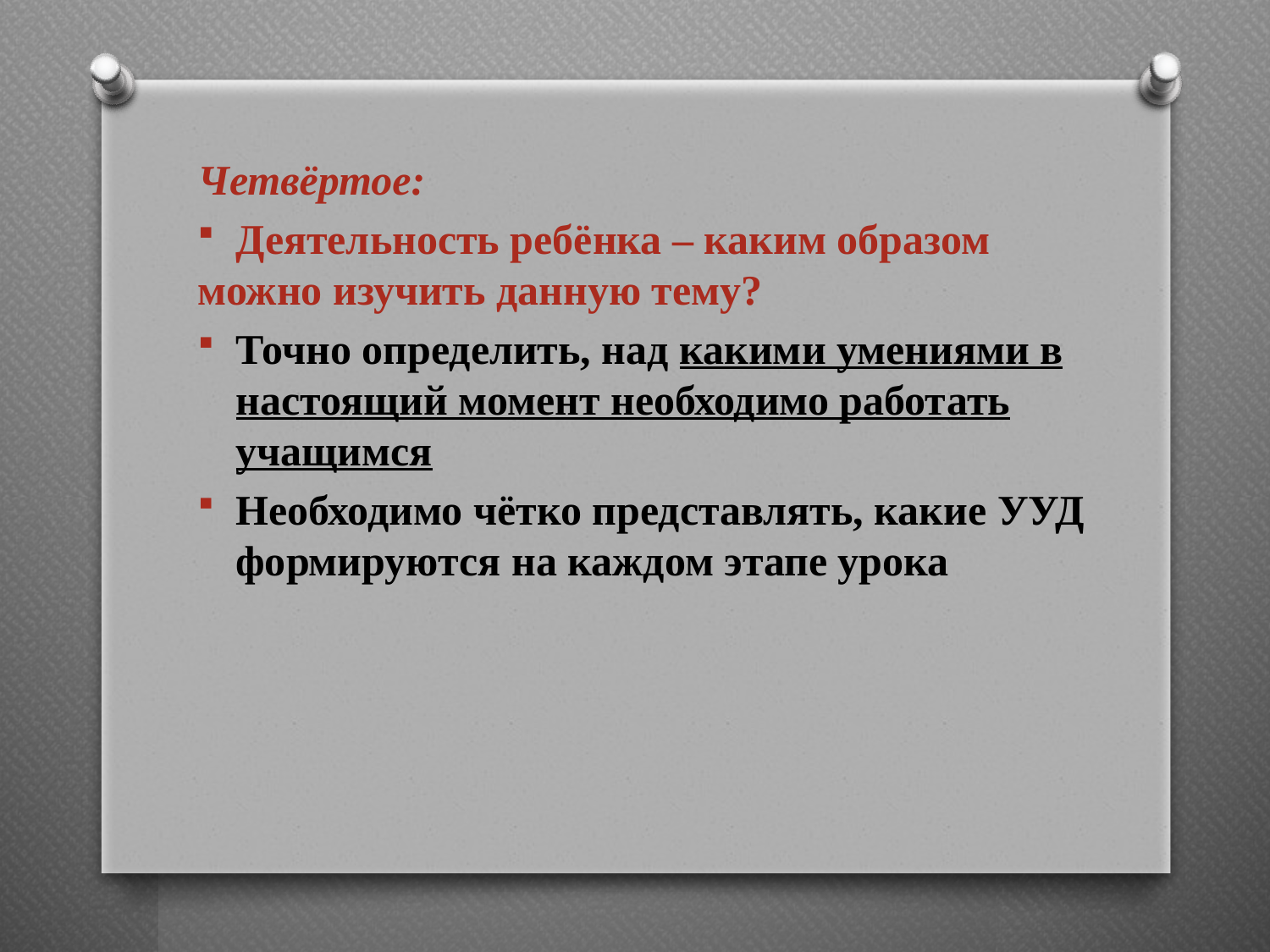

Четвёртое:
  Деятельность ребёнка – каким образом можно изучить данную тему?
Точно определить, над какими умениями в настоящий момент необходимо работать учащимся
Необходимо чётко представлять, какие УУД формируются на каждом этапе урока